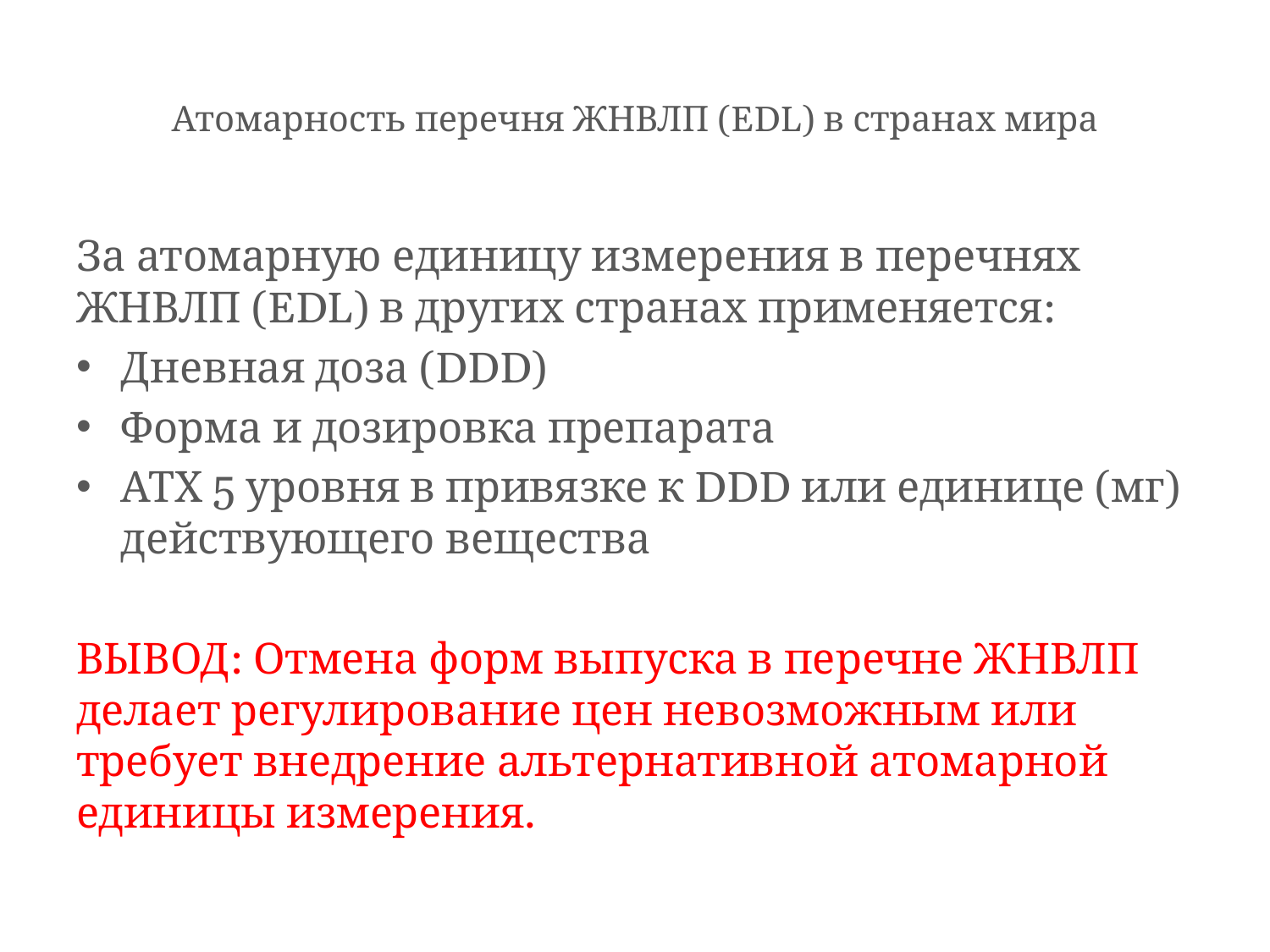

# Атомарность перечня ЖНВЛП (EDL) в странах мира
За атомарную единицу измерения в перечнях ЖНВЛП (EDL) в других странах применяется:
Дневная доза (DDD)
Форма и дозировка препарата
АТХ 5 уровня в привязке к DDD или единице (мг) действующего вещества

ВЫВОД: Отмена форм выпуска в перечне ЖНВЛП делает регулирование цен невозможным или требует внедрение альтернативной атомарной единицы измерения.